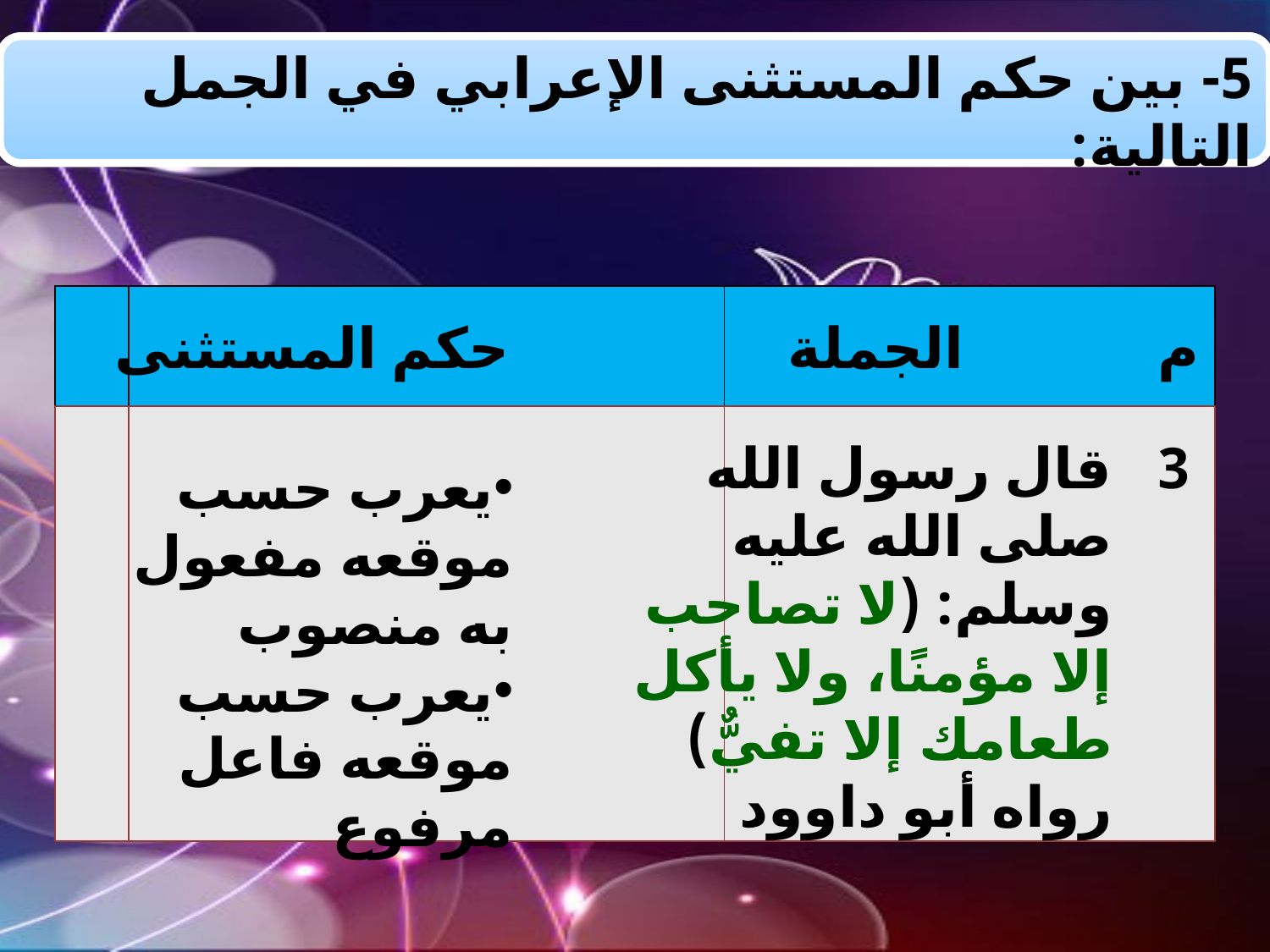

5- بين حكم المستثنى الإعرابي في الجمل التالية:
|  |  |  |
| --- | --- | --- |
|  |  |  |
حكم المستثنى
الجملة
م
قال رسول الله صلى الله عليه وسلم: (لا تصاحب إلا مؤمنًا، ولا يأكل طعامك إلا تفيٌّ) رواه أبو داوود
3
يعرب حسب موقعه مفعول به منصوب
يعرب حسب موقعه فاعل مرفوع